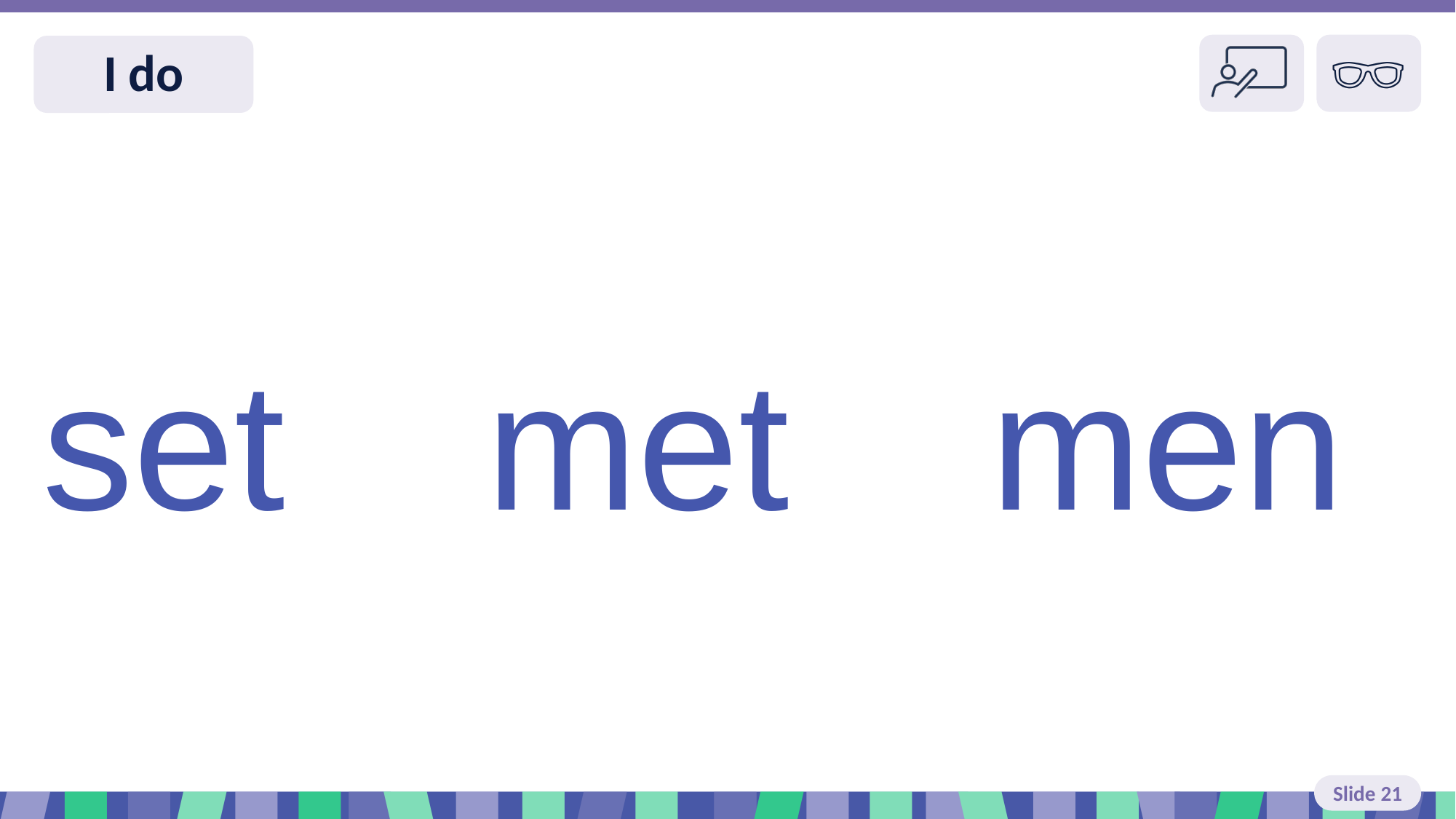

Slide 21 I do read
set    met    men